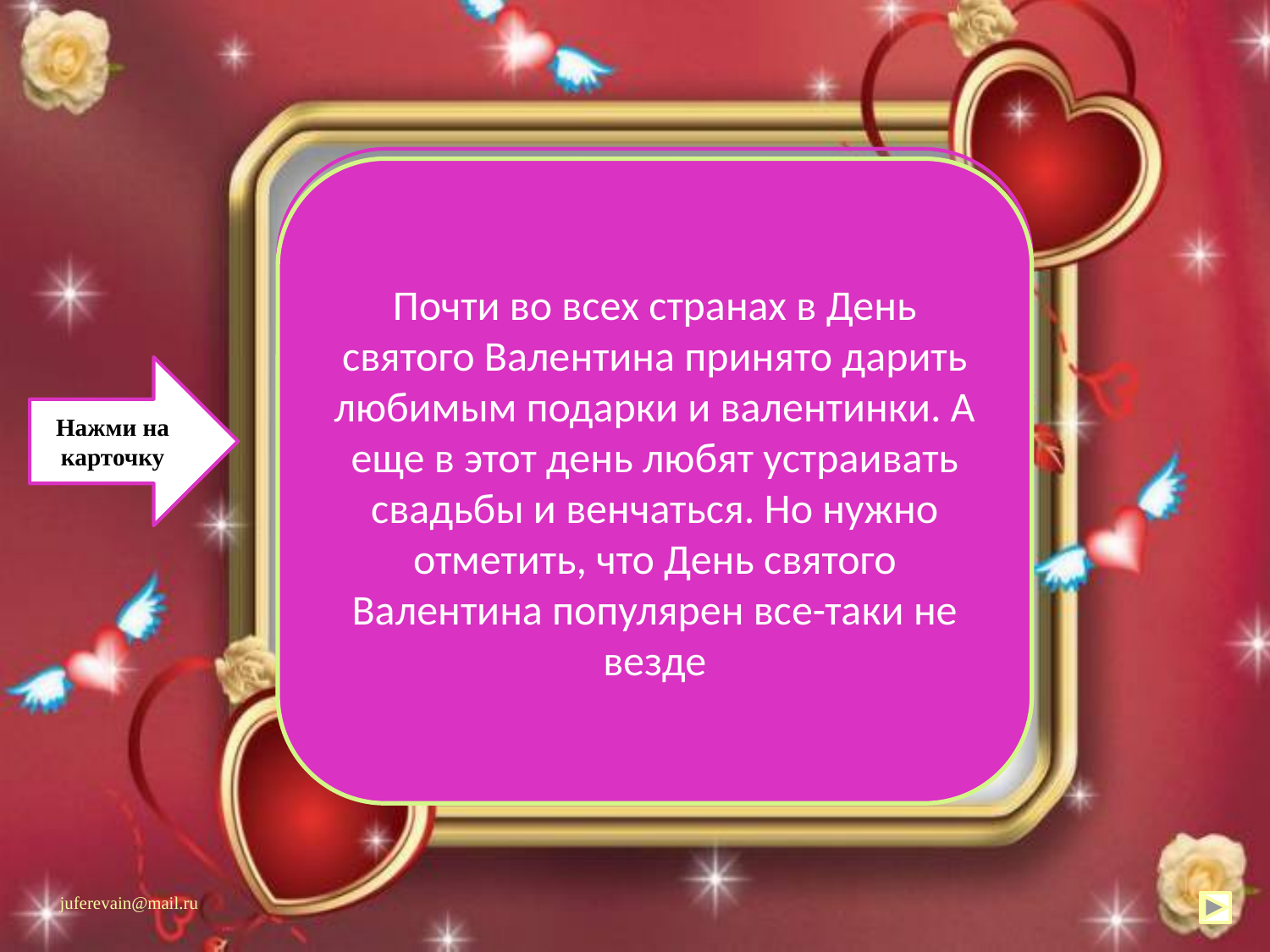

В Саудовской Аравии этот праздник вообще запрещен. В стране даже существует специальная комиссия, которая строго следит за тем, чтобы День влюбленных никто не отмечал.

Почти во всех странах в День святого Валентина принято дарить любимым подарки и валентинки. А еще в этот день любят устраивать свадьбы и венчаться. Но нужно отметить, что День святого Валентина популярен все-таки не везде
Нажми на карточку